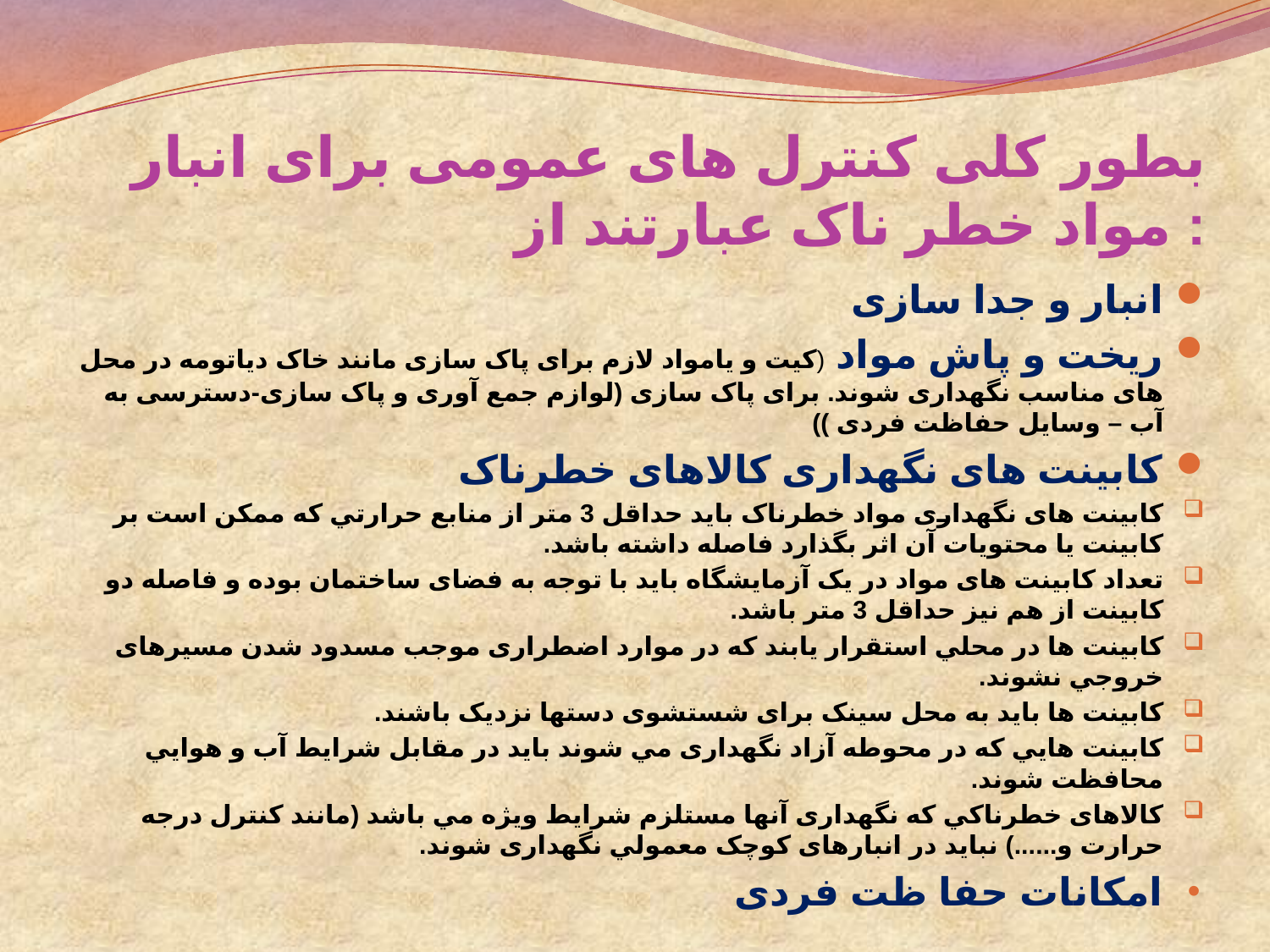

# بطور کلی کنترل های عمومی برای انبار مواد خطر ناک عبارتند از :
انبار و جدا سازی
ریخت و پاش مواد (كيت و يامواد لازم برای پاک سازی مانند خاک دياتومه در محل های مناسب نگهداری شوند. برای پاک سازی (لوازم جمع آوری و پاک سازی-دسترسی به آب – وسایل حفاظت فردی ))
کابینت های نگهداری کالاهای خطرناک
كابينت های نگهداری مواد خطرناک بايد حداقل 3 متر از منابع حرارتي كه ممكن است بر كابينت يا محتويات آن اثر بگذارد فاصله داشته باشد.
تعداد كابينت های مواد در يک آزمايشگاه بايد با توجه به فضای ساختمان بوده و فاصله دو كابينت از هم نيز حداقل 3 متر باشد.
كابينت ها در محلي استقرار يابند كه در موارد اضطراری موجب مسدود شدن مسيرهای خروجي نشوند.
كابينت ها بايد به محل سينک برای شستشوی دستها نزديک باشند.
كابينت هايي كه در محوطه آزاد نگهداری مي شوند بايد در مقابل شرايط آب و هوايي محافظت شوند.
كالاهای خطرناكي كه نگهداری آنها مستلزم شرايط ويژه مي باشد (مانند كنترل درجه حرارت و......) نبايد در انبارهای كوچک معمولي نگهداری شوند.
امکانات حفا ظت فردی